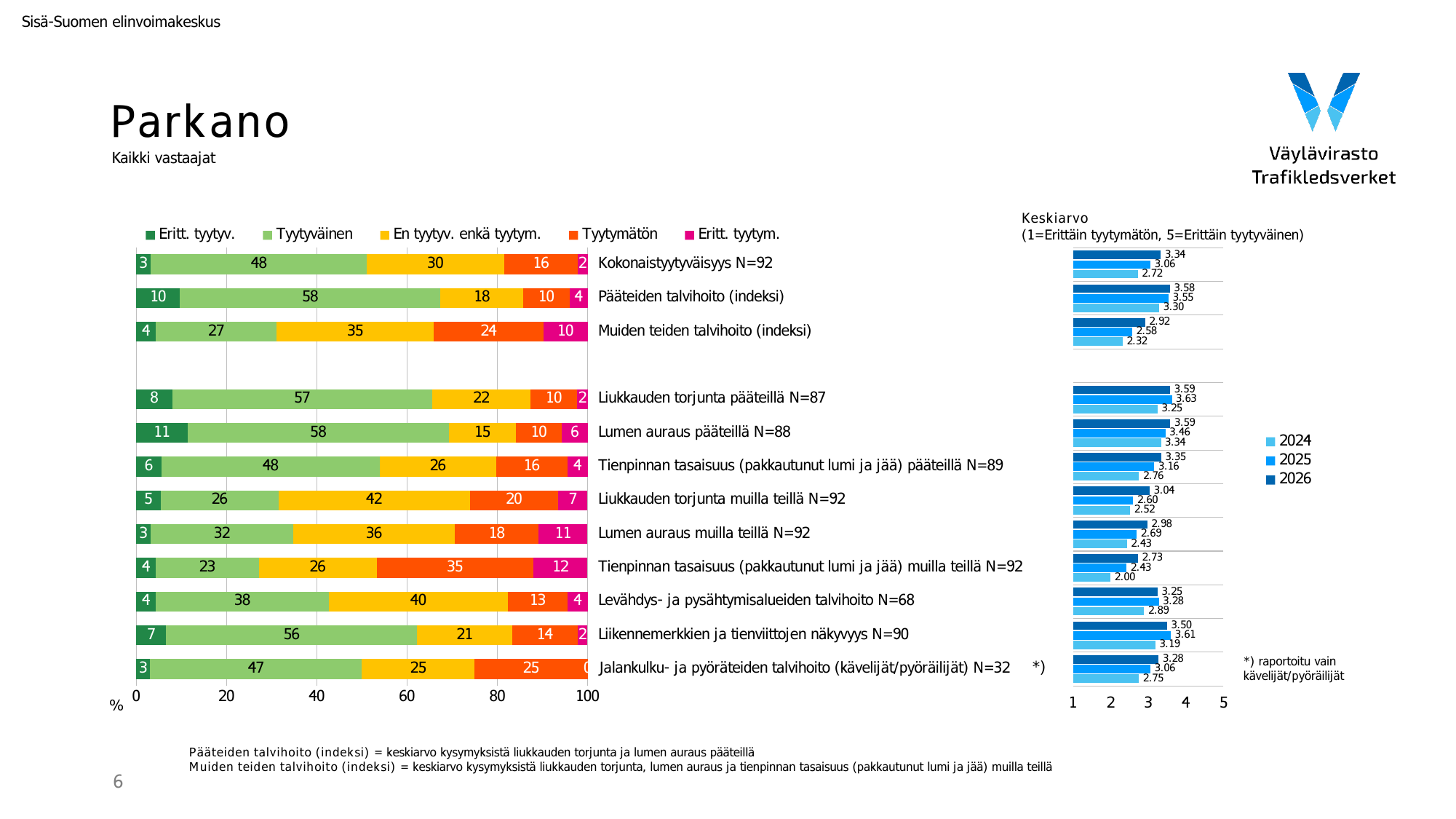

Sisä-Suomen elinvoimakeskus
# Parkano
Kaikki vastaajat
Keskiarvo
(1=Erittäin tyytymätön, 5=Erittäin tyytyväinen)

### Chart

| Category | Eritt. tyytyv. | Tyytyväinen | En tyytyv. enkä tyytym. | Tyytymätön | Eritt. tyytym. |
|---|---|---|---|---|---|
| Kokonaistyytyväisyys N=92 | 3.260869565217391 | 47.82608695652174 | 30.434782608695656 | 16.304347826086957 | 2.1739130434782608 |
| Pääteiden talvihoito (indeksi) | 9.714285714285714 | 57.714285714285715 | 18.285714285714285 | 10.285714285714286 | 4.0 |
| Muiden teiden talvihoito (indeksi) | 4.3478260869565215 | 26.81159420289855 | 34.78260869565217 | 24.27536231884058 | 9.782608695652174 |
|  | None | None | None | None | None |
| Liukkauden torjunta pääteillä N=87 | 8.045977011494253 | 57.47126436781609 | 21.839080459770116 | 10.344827586206897 | 2.2988505747126435 |
| Lumen auraus pääteillä N=88 | 11.363636363636363 | 57.95454545454546 | 14.772727272727273 | 10.227272727272728 | 5.681818181818182 |
| Tienpinnan tasaisuus (pakkautunut lumi ja jää) pääteillä N=89 | 5.617977528089887 | 48.31460674157304 | 25.842696629213485 | 15.730337078651685 | 4.49438202247191 |
| Liukkauden torjunta muilla teillä N=92 | 5.434782608695652 | 26.08695652173913 | 42.391304347826086 | 19.565217391304348 | 6.521739130434782 |
| Lumen auraus muilla teillä N=92 | 3.260869565217391 | 31.521739130434785 | 35.869565217391305 | 18.478260869565215 | 10.869565217391305 |
| Tienpinnan tasaisuus (pakkautunut lumi ja jää) muilla teillä N=92 | 4.3478260869565215 | 22.82608695652174 | 26.08695652173913 | 34.78260869565217 | 11.956521739130435 |
| Levähdys- ja pysähtymisalueiden talvihoito N=68 | 4.411764705882353 | 38.23529411764706 | 39.705882352941174 | 13.23529411764706 | 4.411764705882353 |
| Liikennemerkkien ja tienviittojen näkyvyys N=90 | 6.666666666666667 | 55.55555555555556 | 21.11111111111111 | 14.444444444444443 | 2.2222222222222223 |
| Jalankulku- ja pyöräteiden talvihoito (kävelijät/pyöräilijät) N=32 | 3.125 | 46.875 | 25.0 | 25.0 | 0.0 |

### Chart

| Category | 2026 | 2025 | 2024 |
|---|---|---|---|
*) raportoitu vain
kävelijät/pyöräilijät
*)
%
Pääteiden talvihoito (indeksi) = keskiarvo kysymyksistä liukkauden torjunta ja lumen auraus pääteillä
Muiden teiden talvihoito (indeksi) = keskiarvo kysymyksistä liukkauden torjunta, lumen auraus ja tienpinnan tasaisuus (pakkautunut lumi ja jää) muilla teillä

6